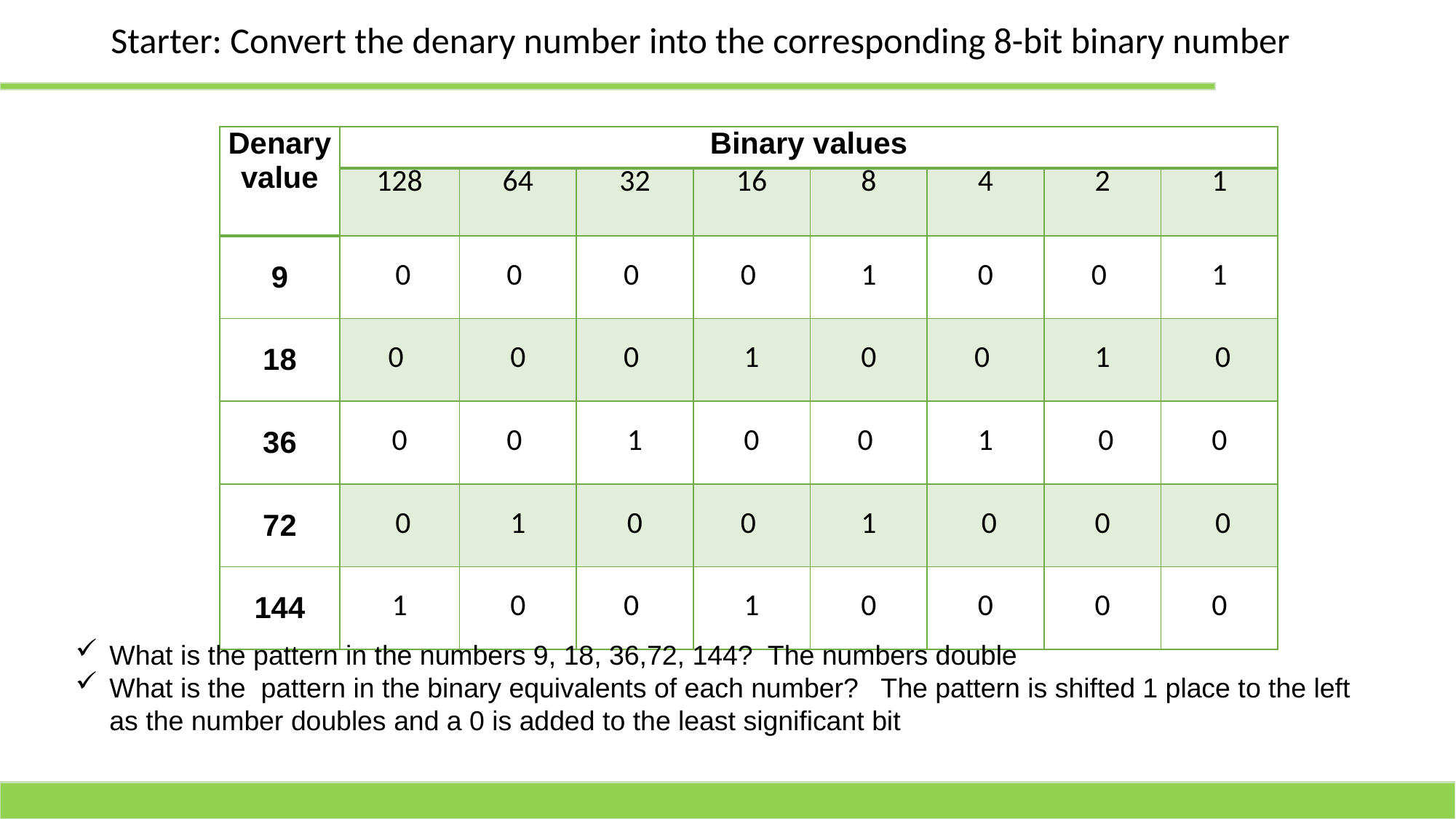

# Starter: Convert the denary number into the corresponding 8-bit binary number
| Denary value | Binary values |  |  |  |  |  |  |  |
| --- | --- | --- | --- | --- | --- | --- | --- | --- |
|  | 128 | 64 | 32 | 16 | 8 | 4 | 2 | 1 |
| 9 | 0 | 0 | 0 | 0 | 1 | 0 | 0 | 1 |
| 18 | 0 | 0 | 0 | 1 | 0 | 0 | 1 | 0 |
| 36 | 0 | 0 | 1 | 0 | 0 | 1 | 0 | 0 |
| 72 | 0 | 1 | 0 | 0 | 1 | 0 | 0 | 0 |
| 144 | 1 | 0 | 0 | 1 | 0 | 0 | 0 | 0 |
What is the pattern in the numbers 9, 18, 36,72, 144?  The numbers double
What is the  pattern in the binary equivalents of each number?   The pattern is shifted 1 place to the left as the number doubles and a 0 is added to the least significant bit